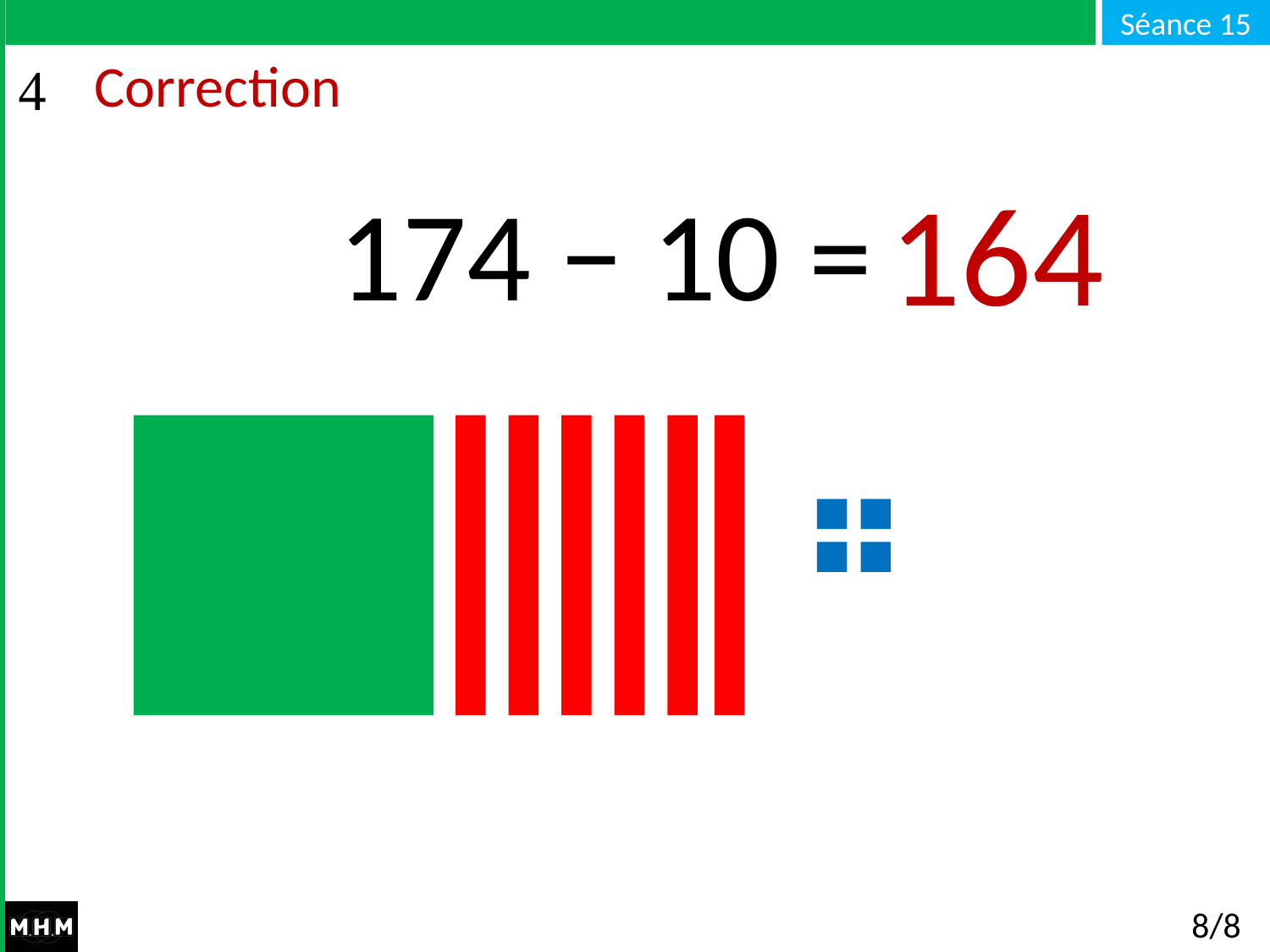

# Correction
164
174 − 10 = …

8/8